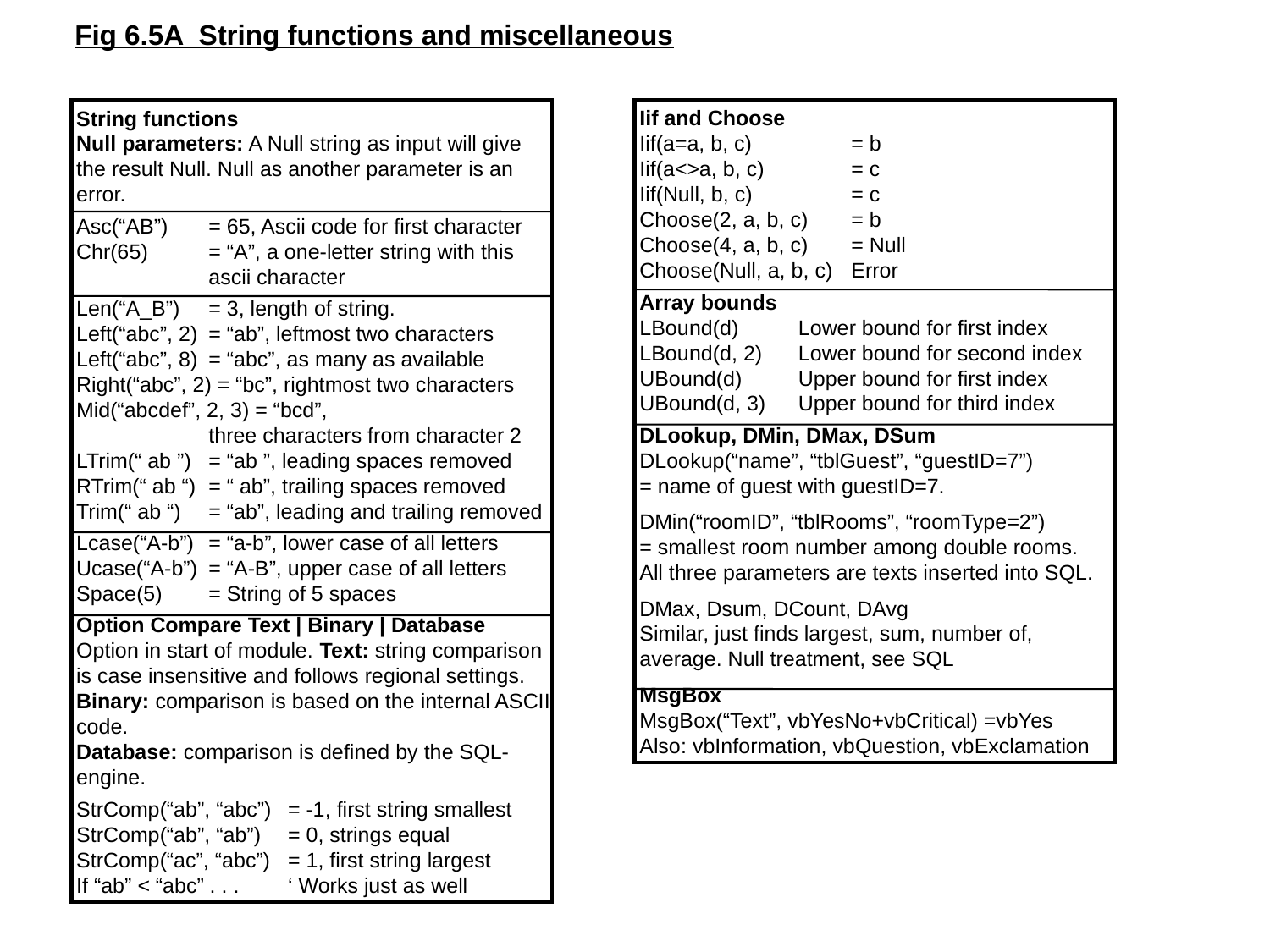

Fig 6.5A  String functions and miscellaneous
String functions
Null parameters: A Null string as input will give the result Null. Null as another parameter is an error.
Asc(“AB”)	= 65, Ascii code for first character
Chr(65)	= “A”, a one-letter string with this
	ascii character
Len(“A_B”)	= 3, length of string.
Left(“abc”, 2)	= “ab”, leftmost two characters
Left(“abc”, 8)	= “abc”, as many as available
Right(“abc”, 2) = “bc”, rightmost two characters
Mid(“abcdef”, 2, 3) = “bcd”,
	three characters from character 2
LTrim(“ ab ”)	= “ab ”, leading spaces removed
RTrim(“ ab “)	= “ ab”, trailing spaces removed
Trim(“ ab “)	= “ab”, leading and trailing removed
Lcase(“A-b”)	= “a-b”, lower case of all letters
Ucase(“A-b”)	= “A-B”, upper case of all letters
Space(5)	= String of 5 spaces
Option Compare Text | Binary | Database
Option in start of module. Text: string comparison is case insensitive and follows regional settings.
Binary: comparison is based on the internal ASCII code.
Database: comparison is defined by the SQL-engine.
StrComp(“ab”, “abc”) 	= -1, first string smallest
StrComp(“ab”, “ab”)	= 0, strings equal
StrComp(“ac”, “abc”)	= 1, first string largest
If “ab” < “abc” . . .	‘ Works just as well
Iif and Choose
Iif(a=a, b, c)		= b
Iif(a<>a, b, c)		= c
Iif(Null, b, c)		= c
Choose(2, a, b, c)	= b
Choose(4, a, b, c)	= Null
Choose(Null, a, b, c)	Error
Array bounds
LBound(d)	Lower bound for first index
LBound(d, 2)	Lower bound for second index
UBound(d)	Upper bound for first index
UBound(d, 3)	Upper bound for third index
DLookup, DMin, DMax, DSum
DLookup(“name”, “tblGuest”, “guestID=7”)
= name of guest with guestID=7.
DMin(“roomID”, “tblRooms”, “roomType=2”)
= smallest room number among double rooms.
All three parameters are texts inserted into SQL.
DMax, Dsum, DCount, DAvg
Similar, just finds largest, sum, number of, average. Null treatment, see SQL
MsgBox
MsgBox(“Text”, vbYesNo+vbCritical) =vbYes
Also: vbInformation, vbQuestion, vbExclamation